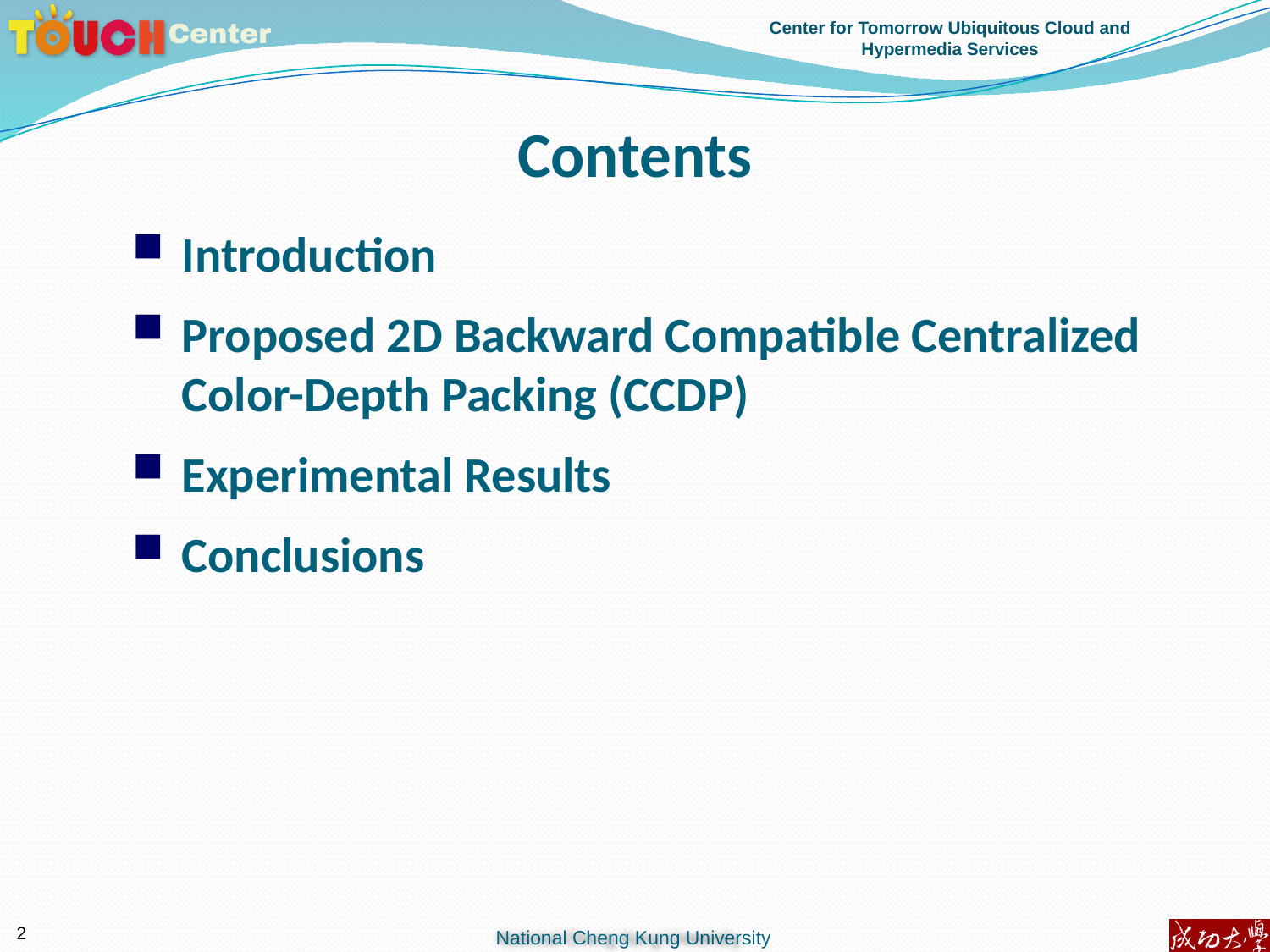

Contents
Introduction
Proposed 2D Backward Compatible Centralized Color-Depth Packing (CCDP)
Experimental Results
Conclusions